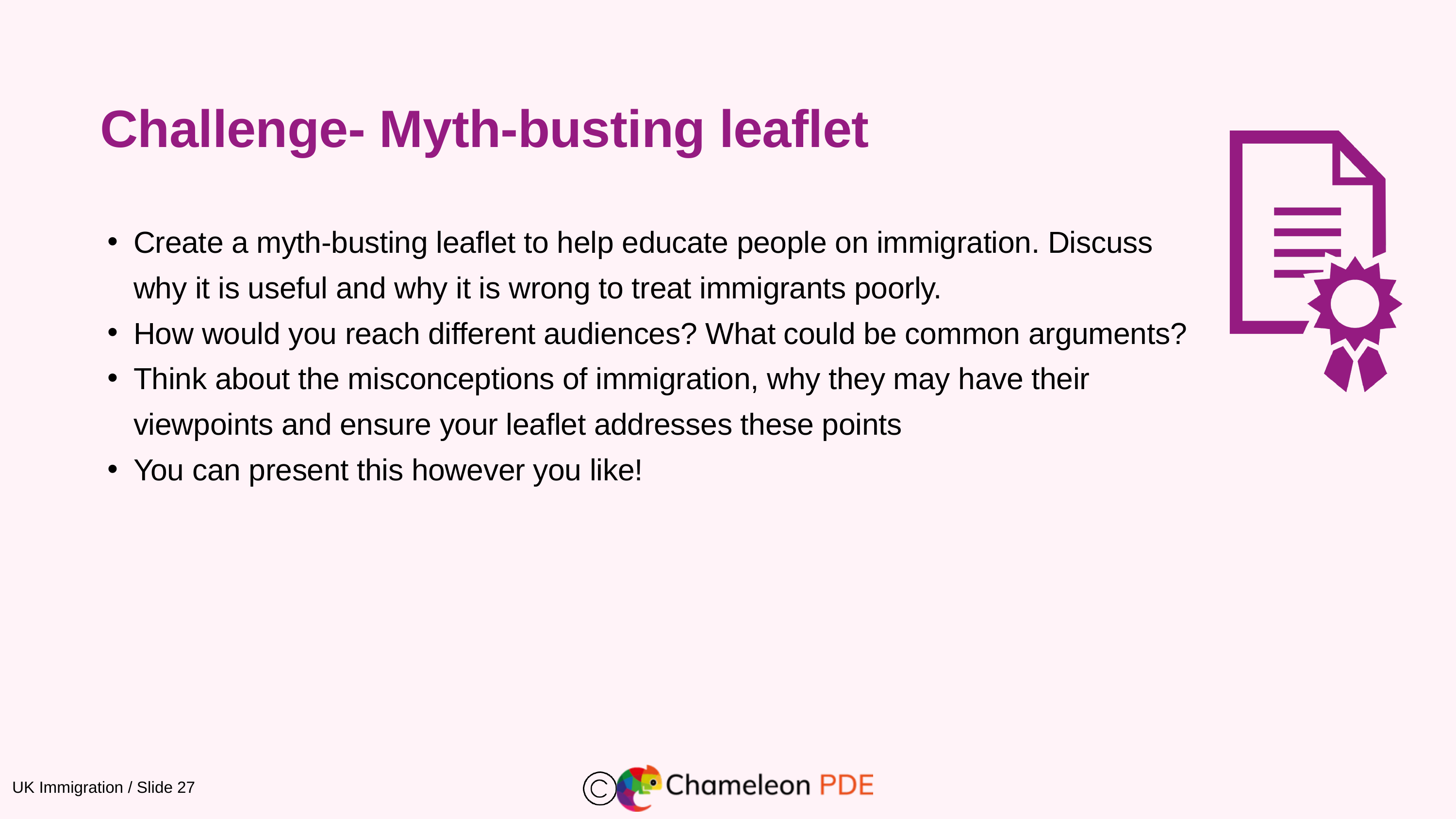

Challenge- Myth-busting leaflet

Create a myth-busting leaflet to help educate people on immigration. Discuss why it is useful and why it is wrong to treat immigrants poorly.
How would you reach different audiences? What could be common arguments?
Think about the misconceptions of immigration, why they may have their viewpoints and ensure your leaflet addresses these points
You can present this however you like!

UK Immigration / Slide 27